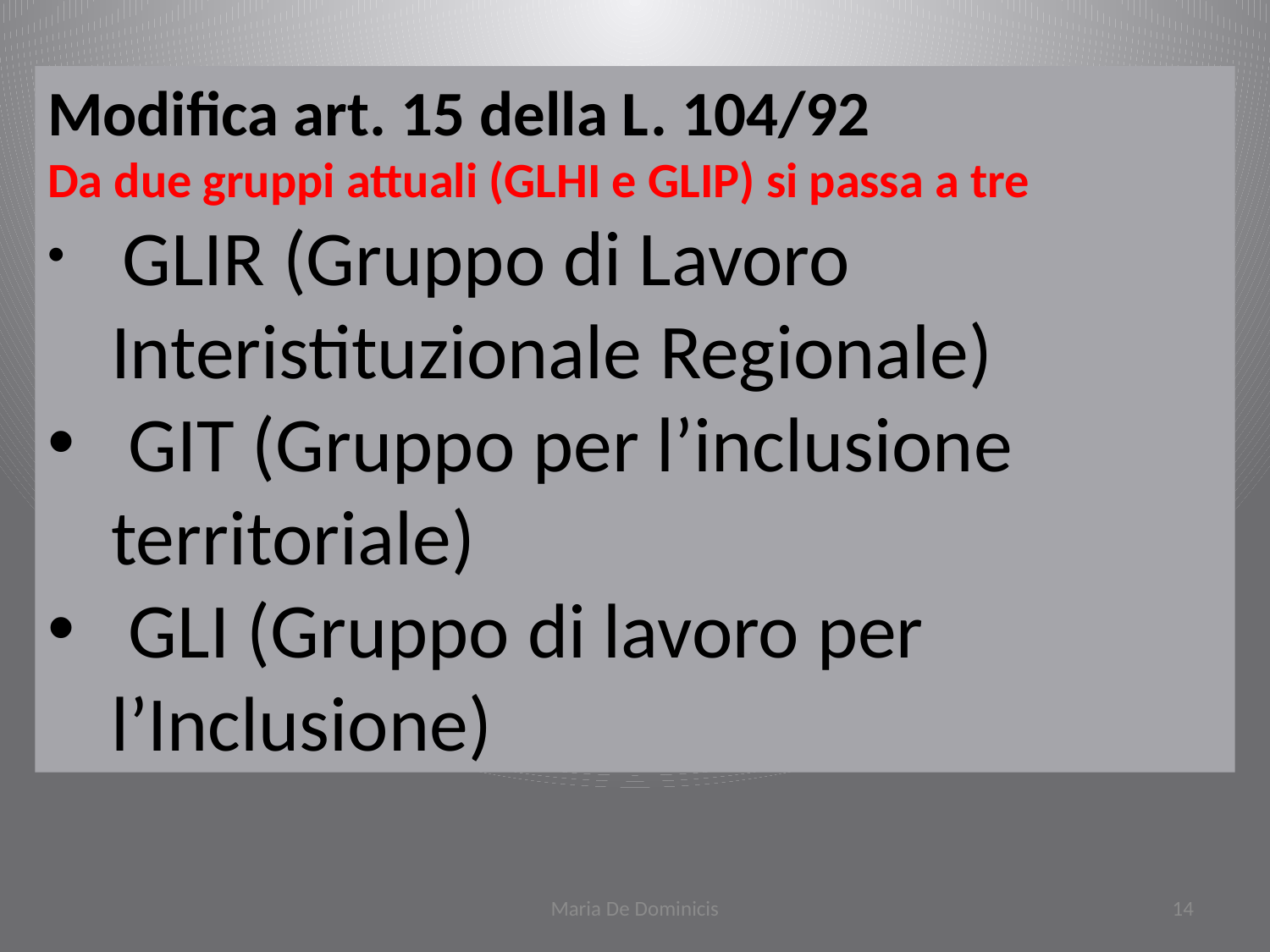

Modifica art. 15 della L. 104/92
Da due gruppi attuali (GLHI e GLIP) si passa a tre
 GLIR (Gruppo di Lavoro Interistituzionale Regionale)
 GIT (Gruppo per l’inclusione territoriale)
 GLI (Gruppo di lavoro per l’Inclusione)
Maria De Dominicis
14